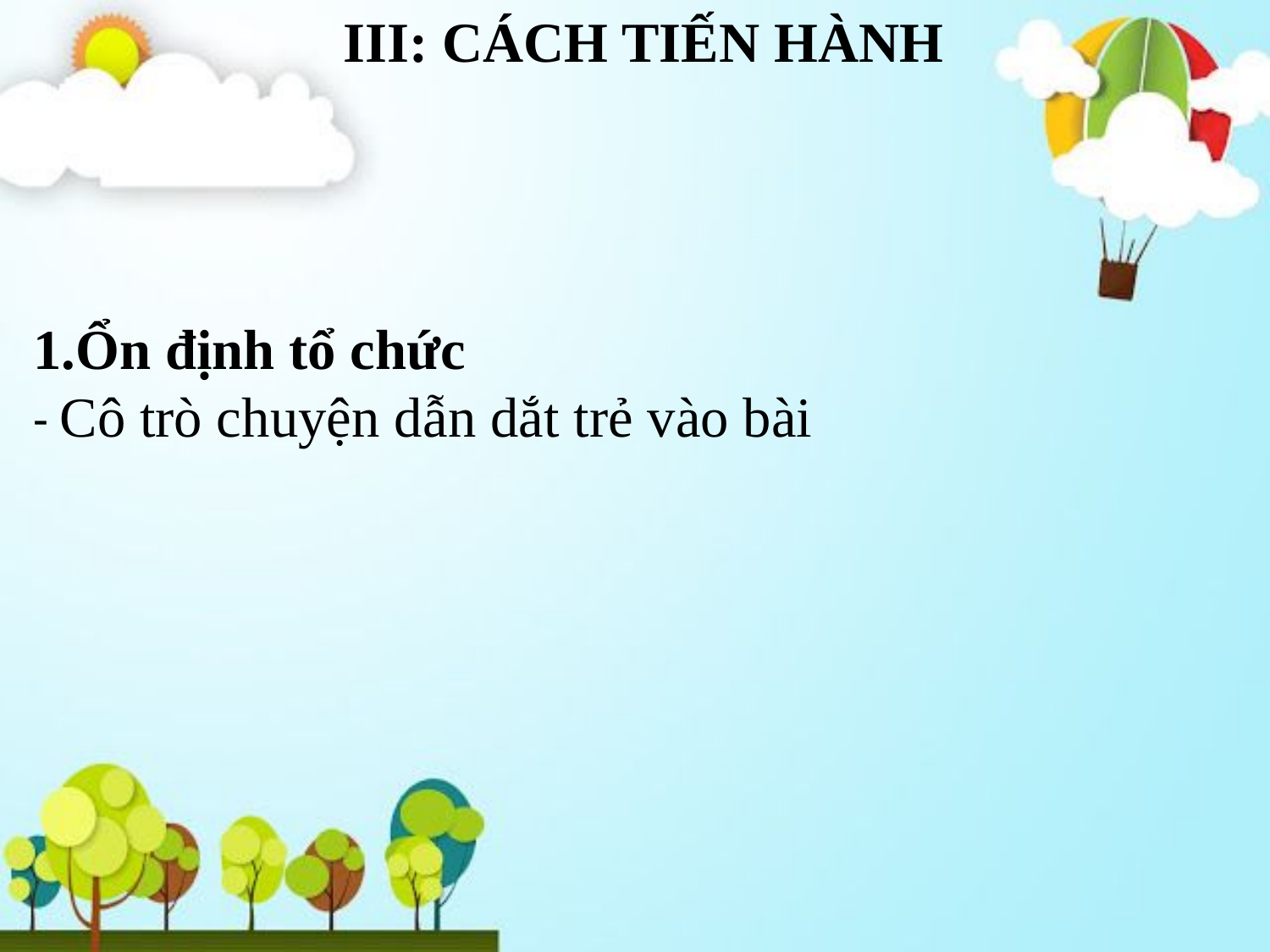

III: CÁCH TIẾN HÀNH
1.Ổn định tổ chức
- Cô trò chuyện dẫn dắt trẻ vào bài